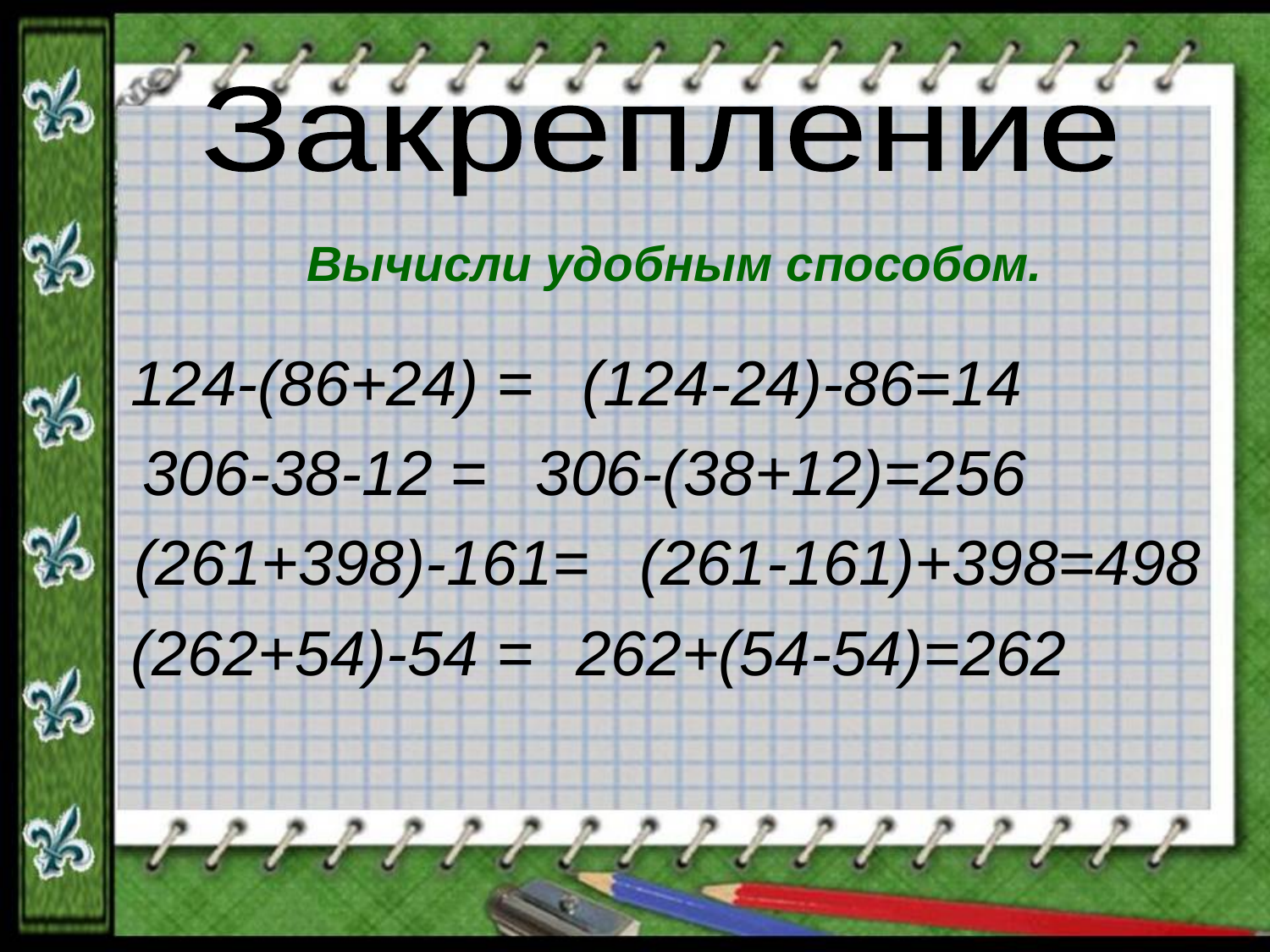

Закрепление
Вычисли удобным способом.
124-(86+24) =
(124-24)-86=14
306-38-12 =
306-(38+12)=256
(261+398)-161=
(261-161)+398=498
(262+54)-54 =
262+(54-54)=262